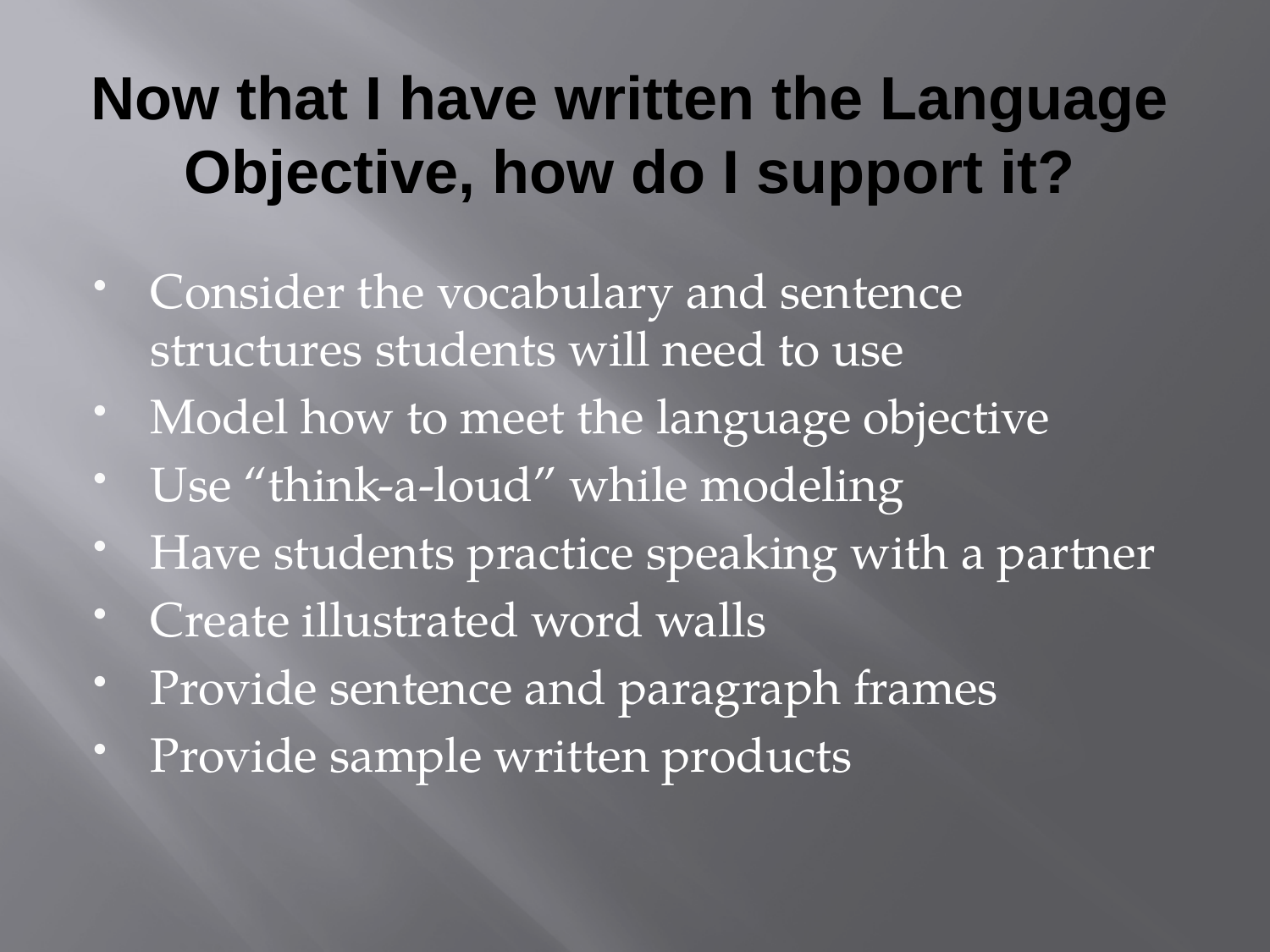

# Now that I have written the Language Objective, how do I support it?
Consider the vocabulary and sentence structures students will need to use
Model how to meet the language objective
Use “think-a-loud” while modeling
Have students practice speaking with a partner
Create illustrated word walls
Provide sentence and paragraph frames
Provide sample written products